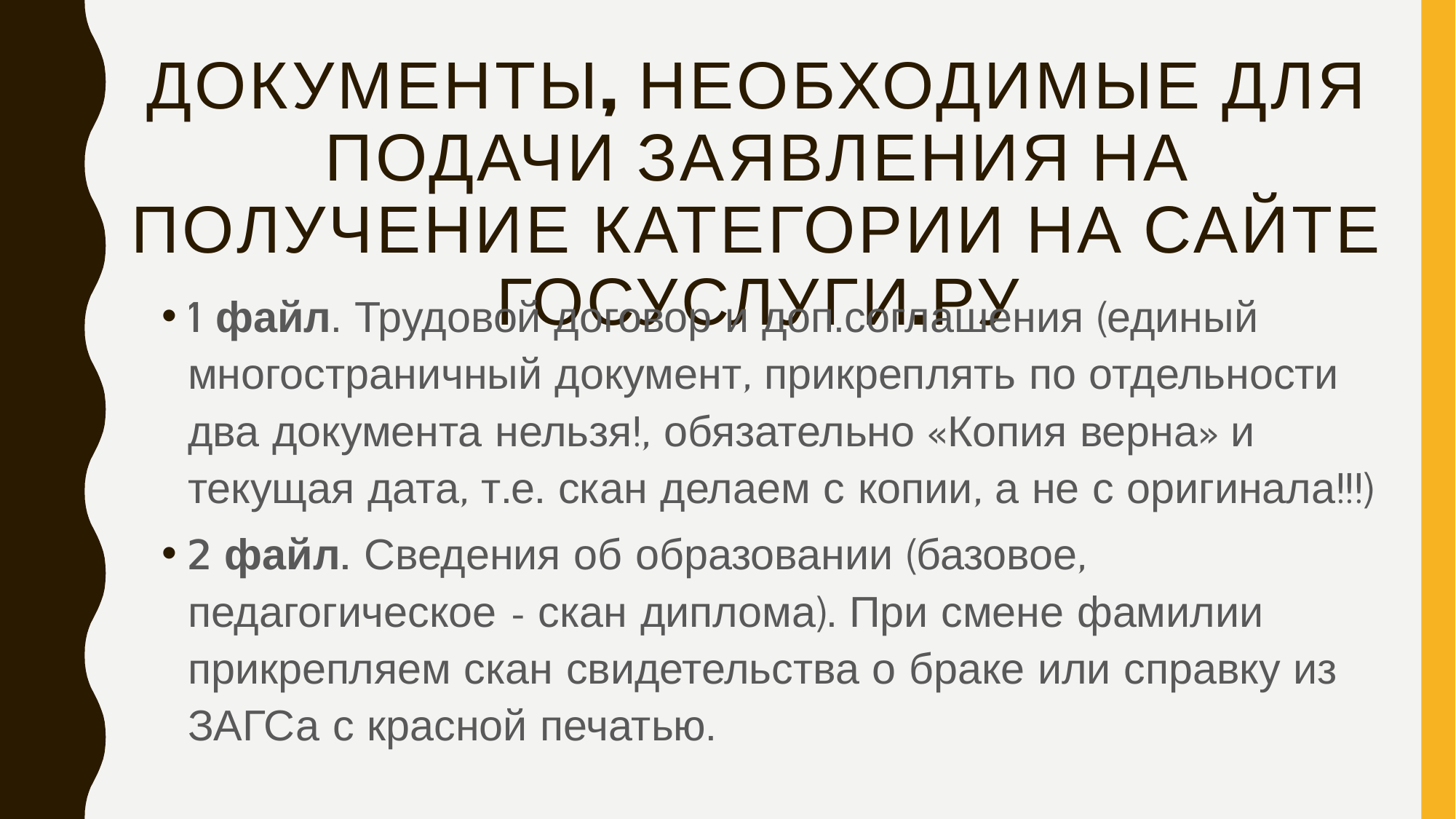

# Документы, необходимые для подачи заявления на получение категории на сайте госуслуги.ру
1 файл. Трудовой договор и доп.соглашения (единый многостраничный документ, прикреплять по отдельности два документа нельзя!, обязательно «Копия верна» и текущая дата, т.е. скан делаем с копии, а не с оригинала!!!)
2 файл. Сведения об образовании (базовое, педагогическое - скан диплома). При смене фамилии прикрепляем скан свидетельства о браке или справку из ЗАГСа с красной печатью.